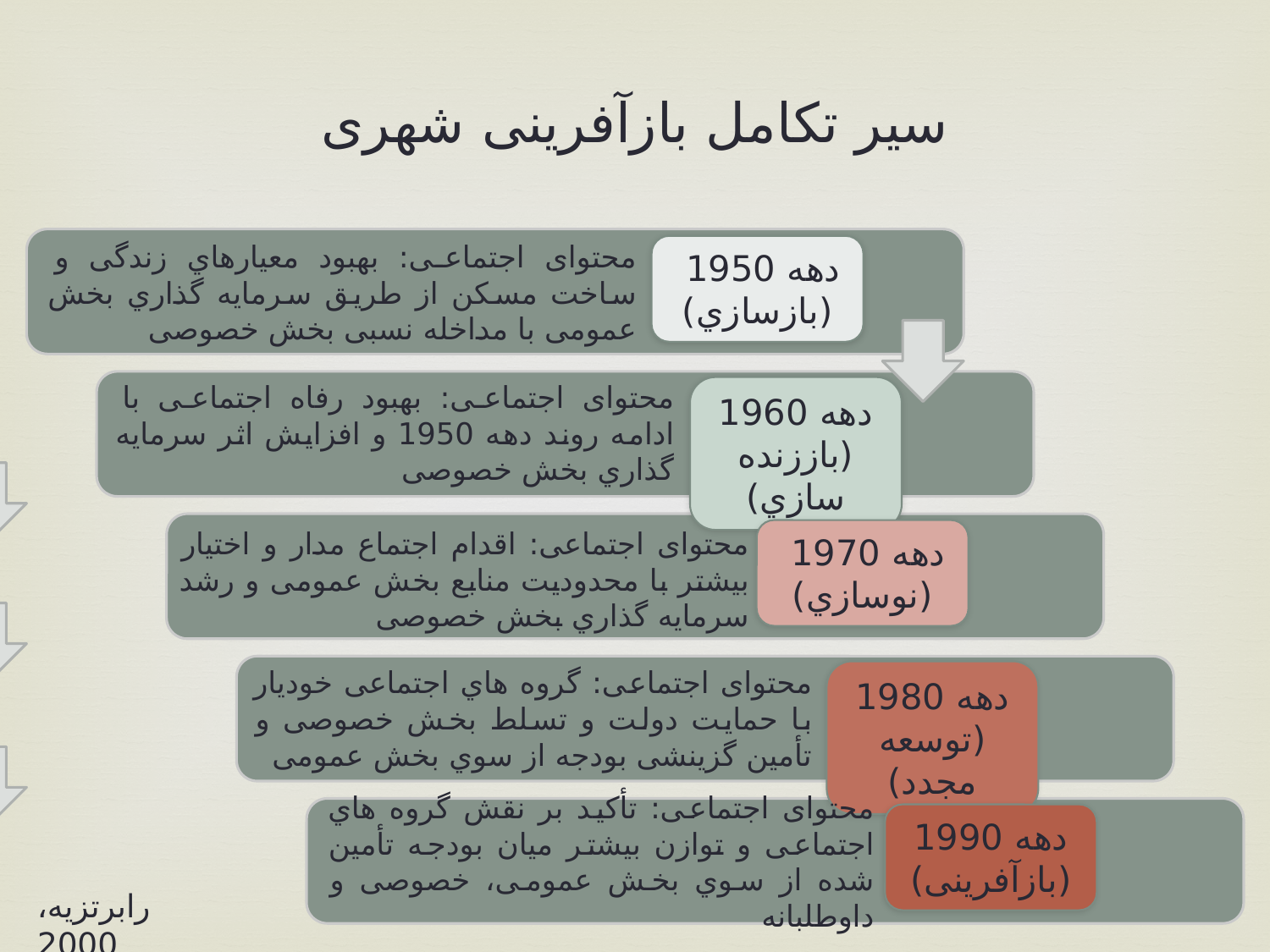

سیر تکامل بازآفرینی شهری

محتوای اجتماعی: بهبود معیارهاي زندگی و ساخت مسکن از طریق سرمایه گذاري بخش عمومی با مداخله نسبی بخش خصوصی
دهه 1950
(بازسازي)
دهه 1960
(باززنده سازي)
محتوای اجتماعی: بهبود رفاه اجتماعی با ادامه روند دهه 1950 و افزایش اثر سرمایه گذاري بخش خصوصی
محتوای اجتماعی: اقدام اجتماع مدار و اختیار بیشتر با محدودیت منابع بخش عمومی و رشد سرمایه گذاري بخش خصوصی
دهه 1970
(نوسازي)
محتوای اجتماعی: گروه هاي اجتماعی خودیار با حمایت دولت و تسلط بخش خصوصی و تأمین گزینشی بودجه از سوي بخش عمومی
دهه 1980
(توسعه مجدد)
محتوای اجتماعی: تأکید بر نقش گروه هاي اجتماعی و توازن بیشتر میان بودجه تأمین شده از سوي بخش عمومی، خصوصی و داوطلبانه
دهه 1990
(بازآفرینی)
رابرتزیه، 2000